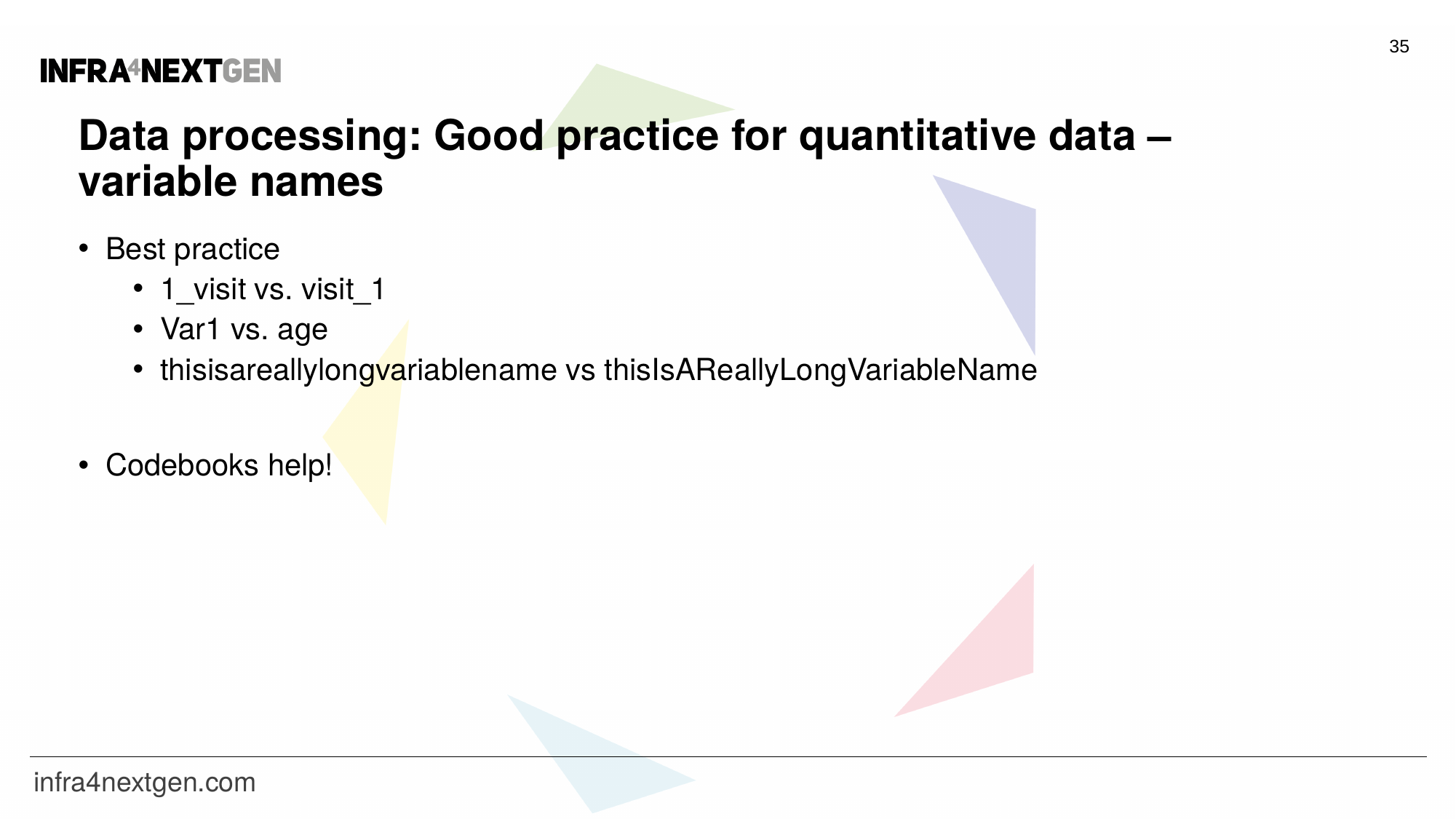

35
# Data processing: Good practice for quantitative data – variable names

Best practice
1_visit vs. visit_1
Var1 vs. age
thisisareallylongvariablename vs thisIsAReallyLongVariableName

Codebooks help!

infra4nextgen.com